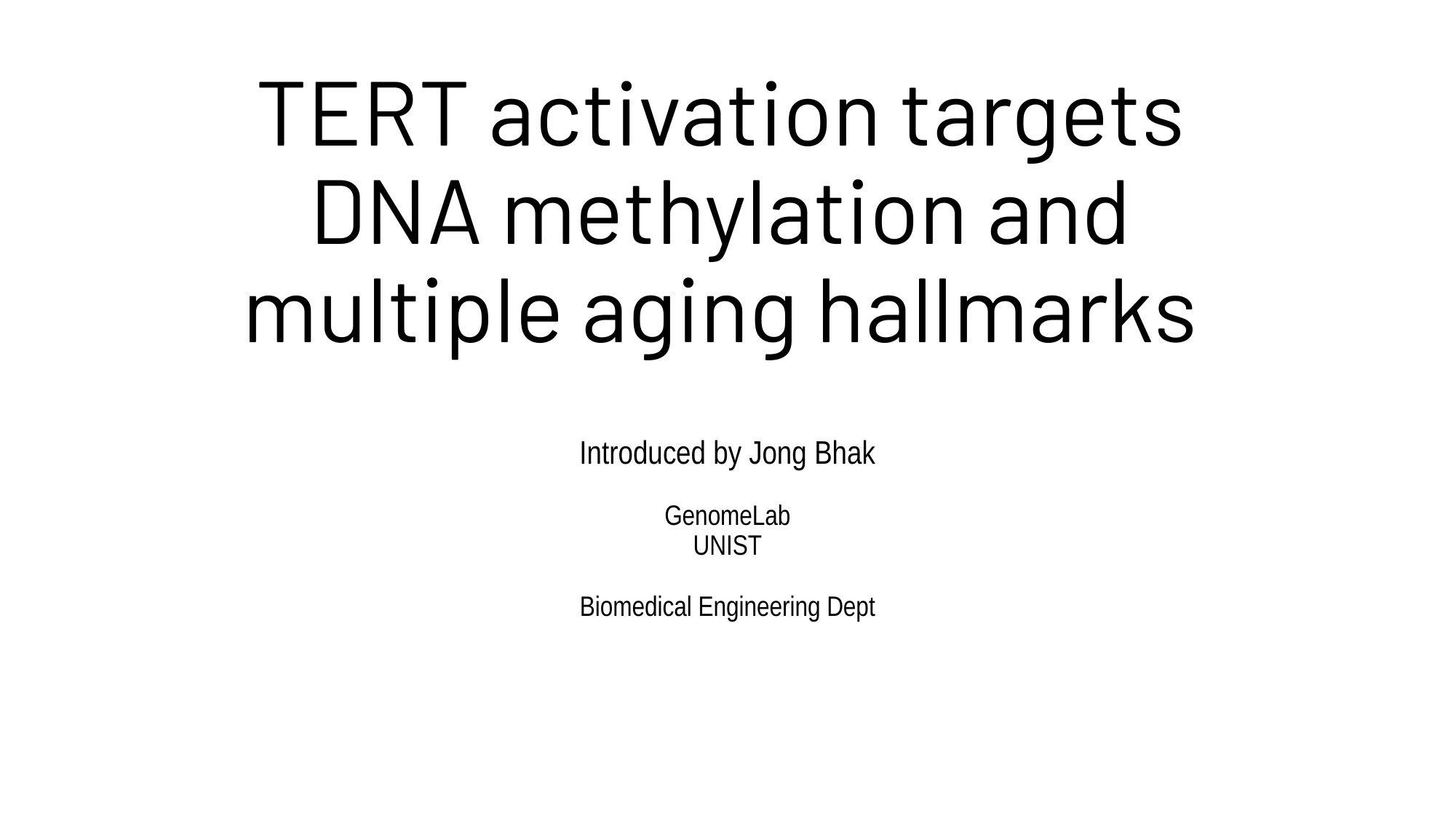

# TERT activation targets DNA methylation and multiple aging hallmarks
Introduced by Jong Bhak

GenomeLab
UNIST

Biomedical Engineering Dept